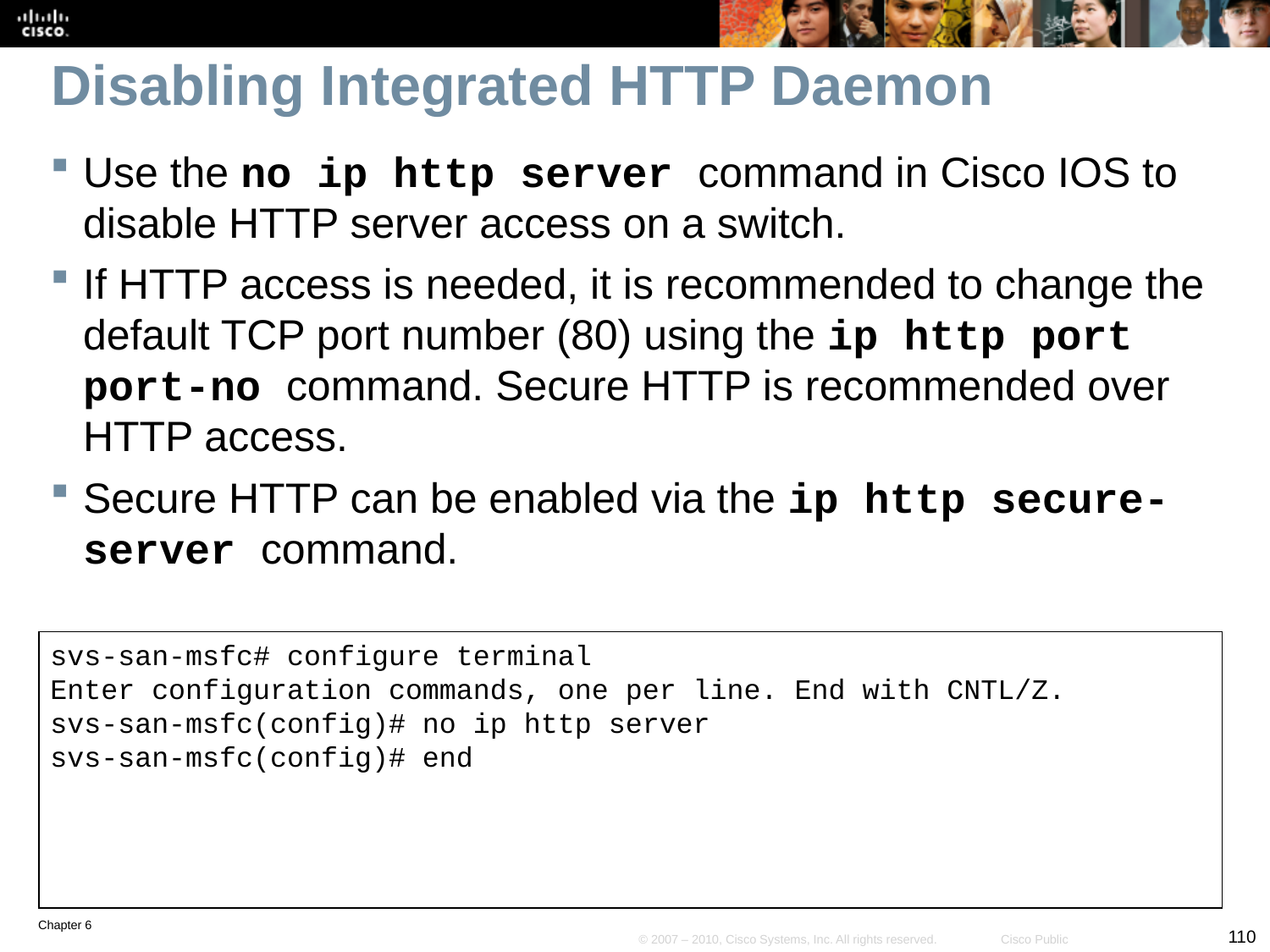

# Disabling Integrated HTTP Daemon
Use the no ip http server command in Cisco IOS to disable HTTP server access on a switch.
If HTTP access is needed, it is recommended to change the default TCP port number (80) using the ip http port port-no command. Secure HTTP is recommended over HTTP access.
Secure HTTP can be enabled via the ip http secure-server command.
svs-san-msfc# configure terminal
Enter configuration commands, one per line. End with CNTL/Z.
svs-san-msfc(config)# no ip http server
svs-san-msfc(config)# end